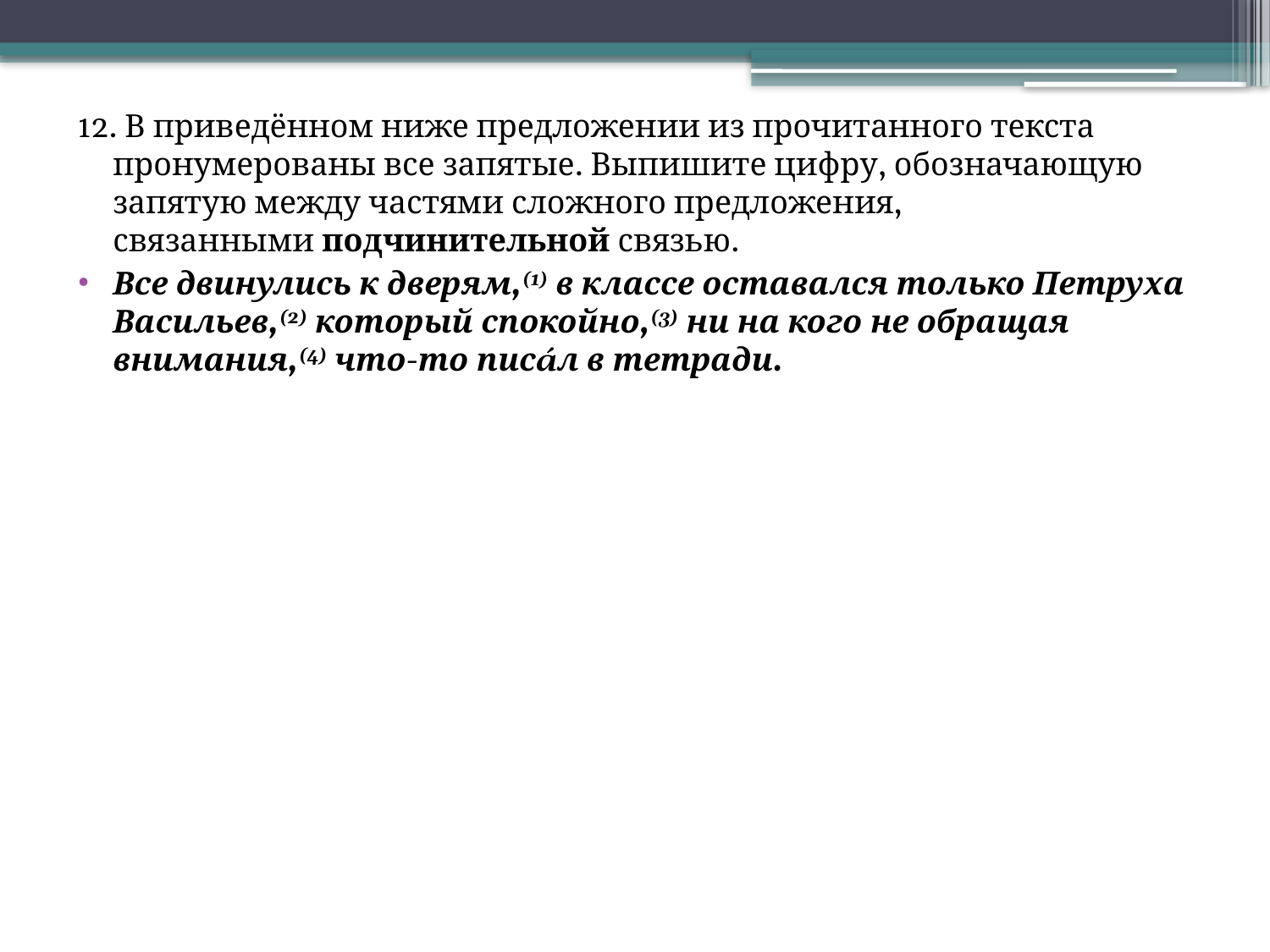

12. В приведённом ниже предложении из прочитанного текста пронумерованы все запятые. Выпишите цифру, обозначающую запятую между частями сложного предложения, связанными подчинительной связью.
Все двинулись к дверям,(1) в классе оставался только Петруха Васильев,(2) который спокойно,(3) ни на кого не обращая внимания,(4) что-то писáл в тетради.